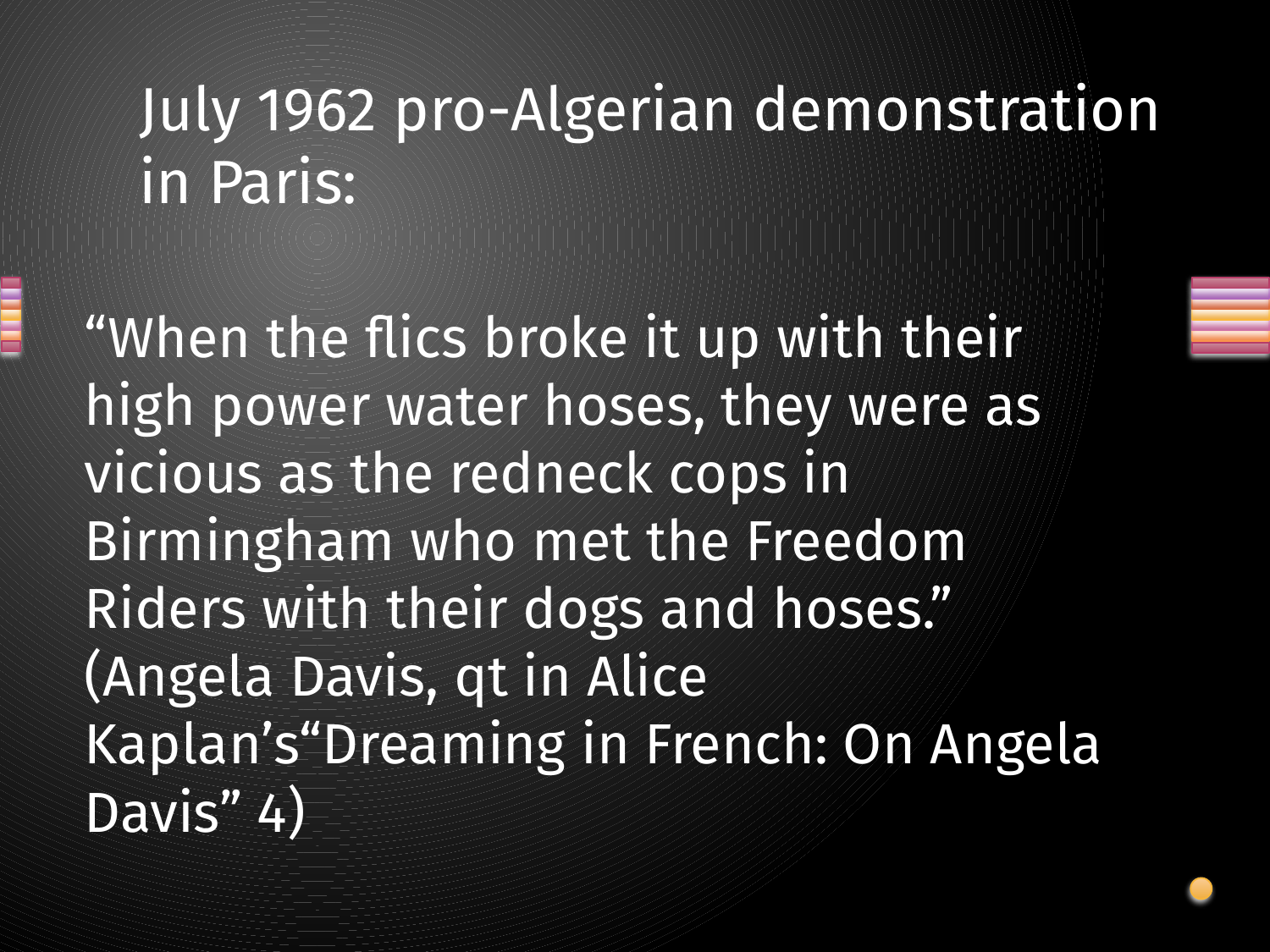

# July 1962 pro-Algerian demonstration in Paris:
“When the flics broke it up with their high power water hoses, they were as vicious as the redneck cops in Birmingham who met the Freedom Riders with their dogs and hoses.” (Angela Davis, qt in Alice Kaplan’s“Dreaming in French: On Angela Davis” 4)